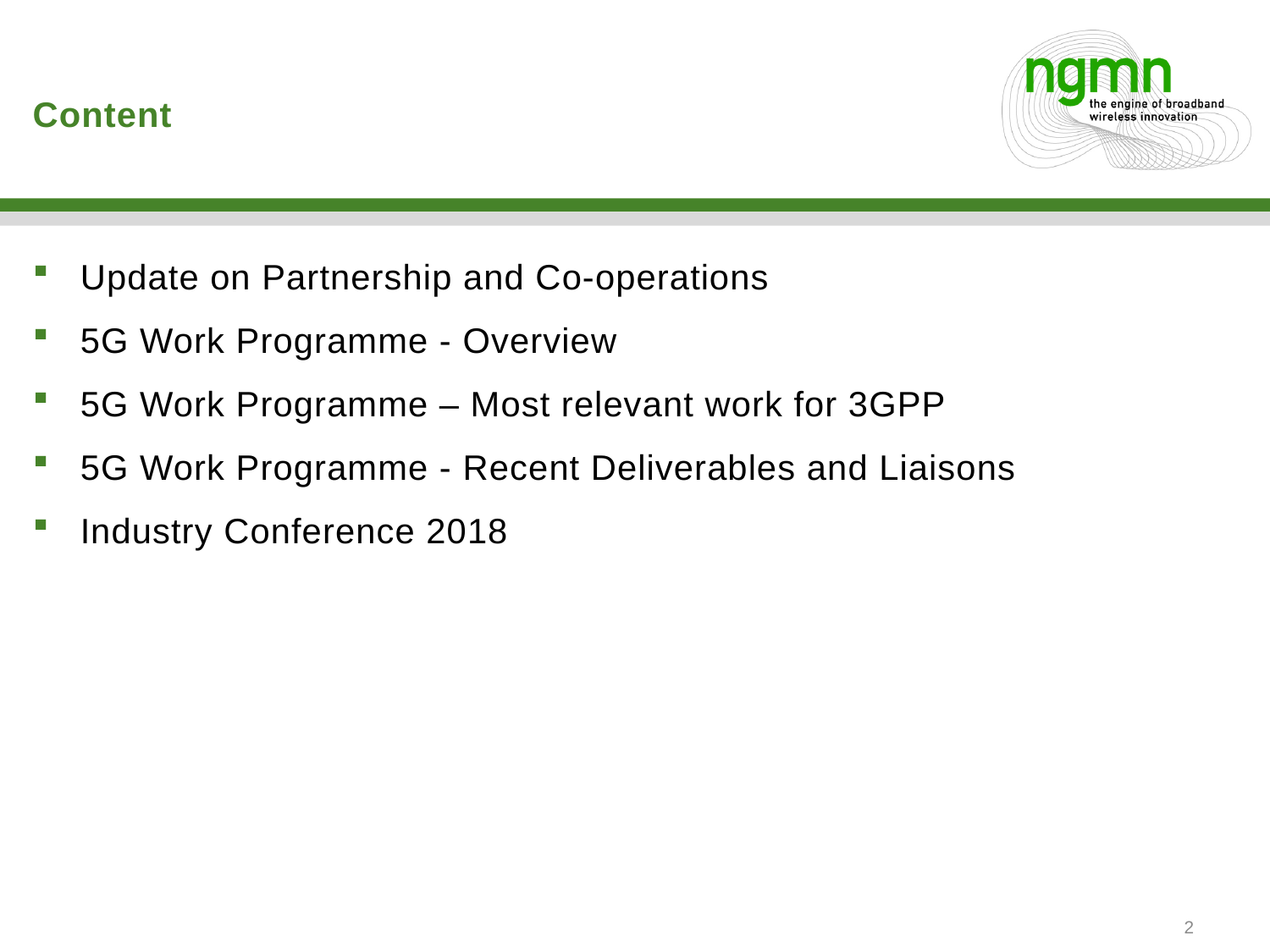

# Content
Update on Partnership and Co-operations
5G Work Programme - Overview
5G Work Programme – Most relevant work for 3GPP
5G Work Programme - Recent Deliverables and Liaisons
Industry Conference 2018

2